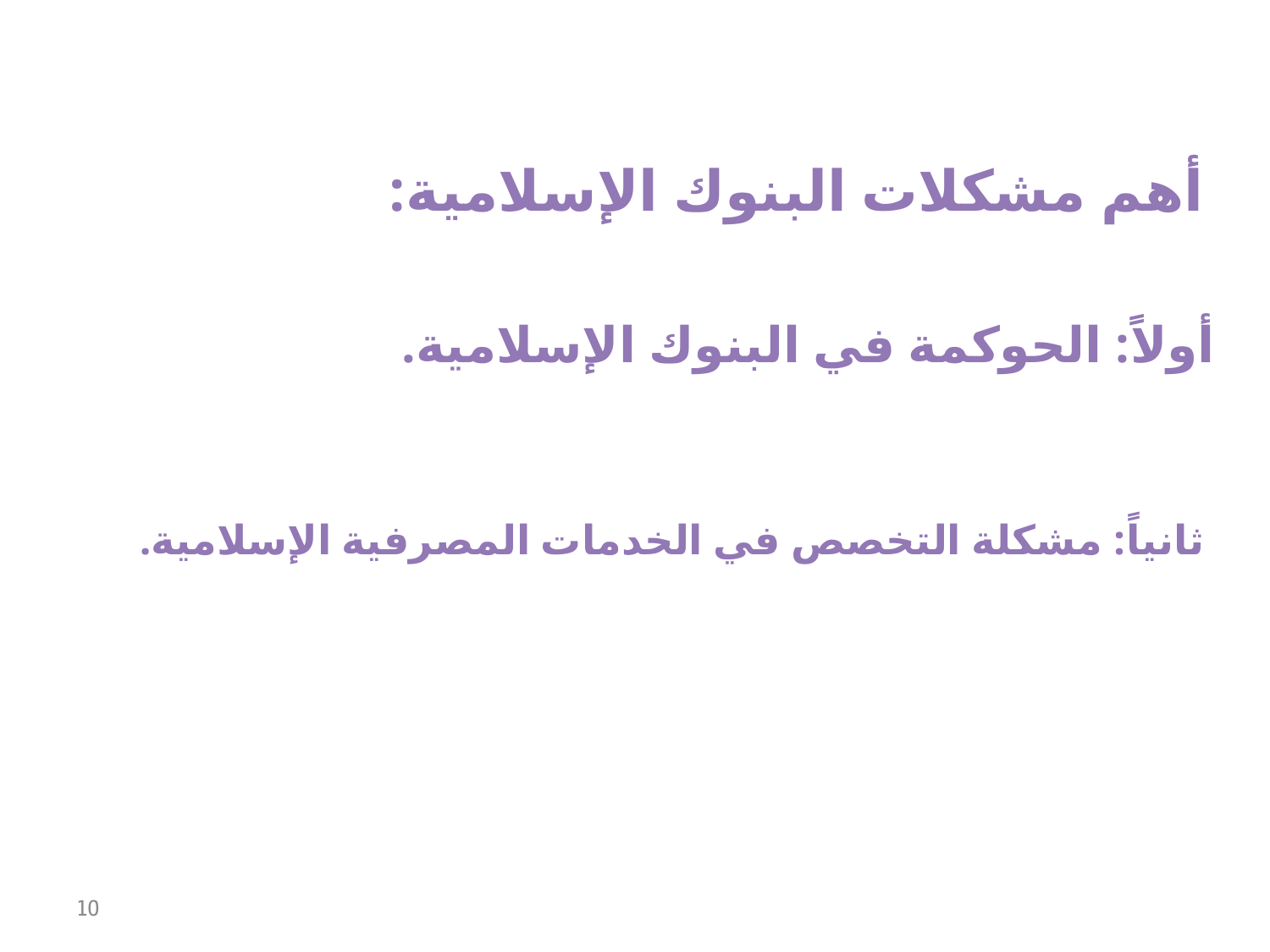

أهم مشكلات البنوك الإسلامية:
أولاً: الحوكمة في البنوك الإسلامية.
ثانياً: مشكلة التخصص في الخدمات المصرفية الإسلامية.
10